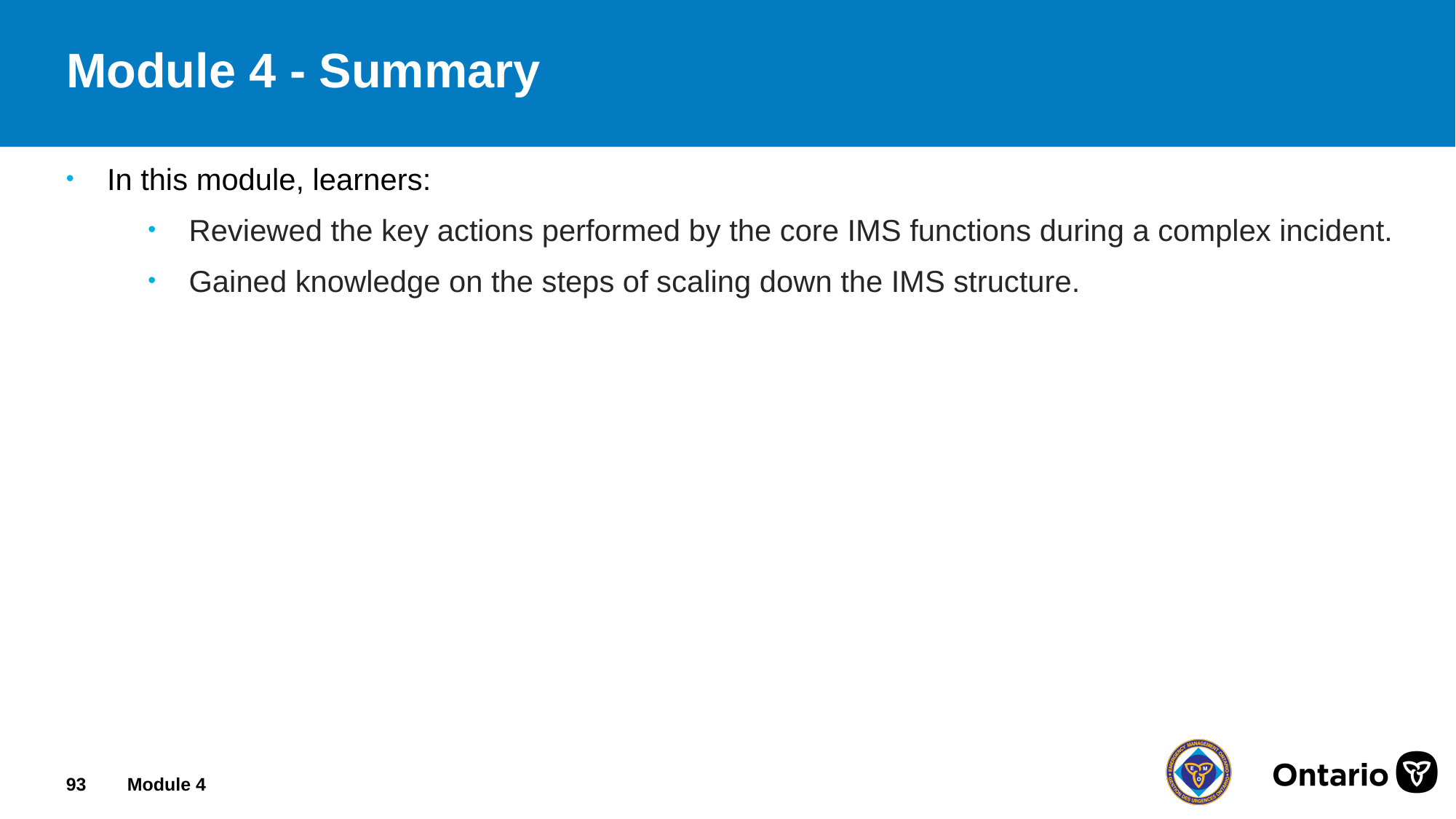

# Module 4 - Summary
In this module, learners:
Reviewed the key actions performed by the core IMS functions during a complex incident.
Gained knowledge on the steps of scaling down the IMS structure.
93
Module 4